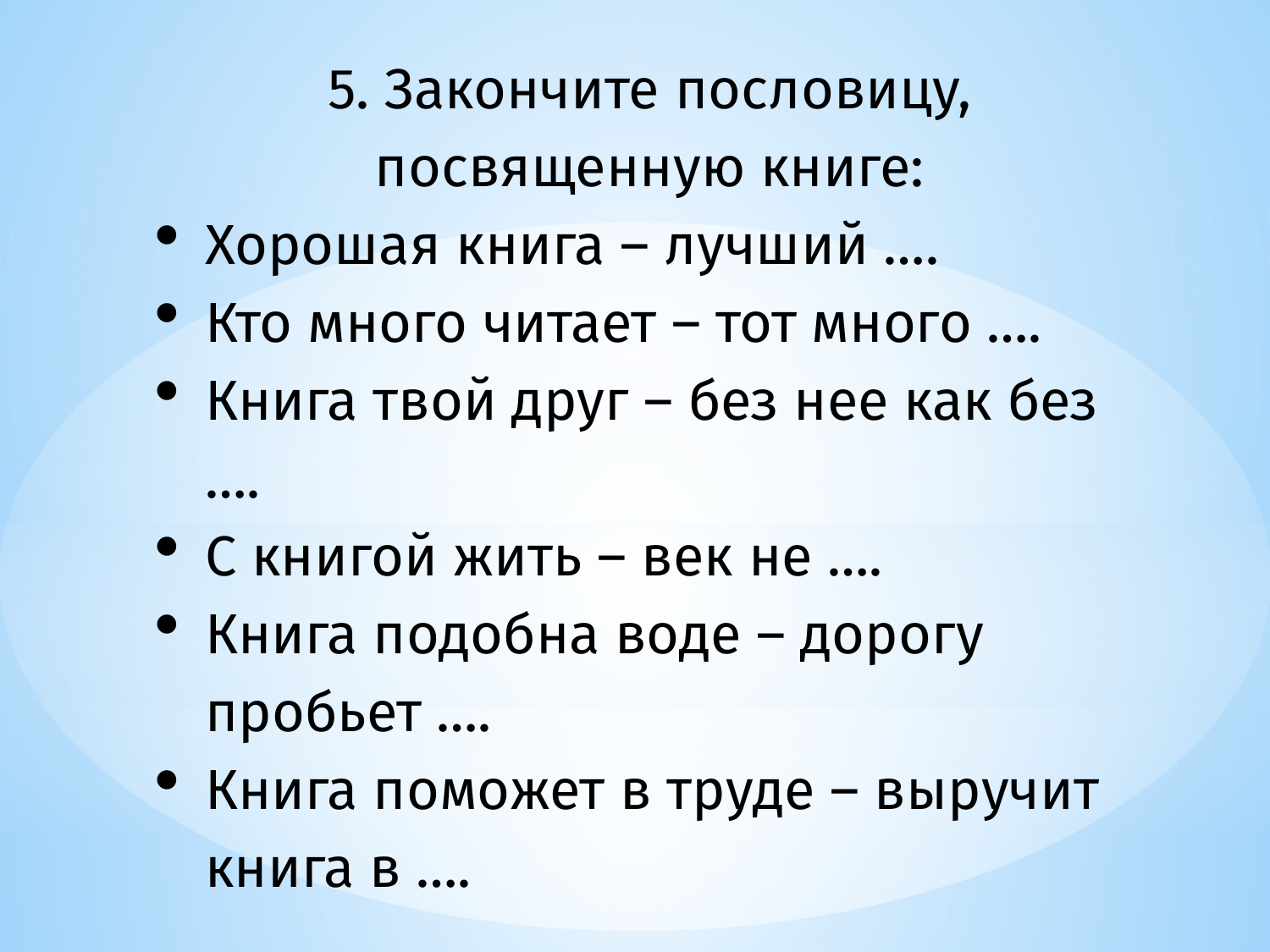

5. Закончите пословицу, посвященную книге:
Хорошая книга – лучший ….
Кто много читает – тот много ….
Книга твой друг – без нее как без ….
С книгой жить – век не ….
Книга подобна воде – дорогу пробьет ….
Книга поможет в труде – выручит книга в ….